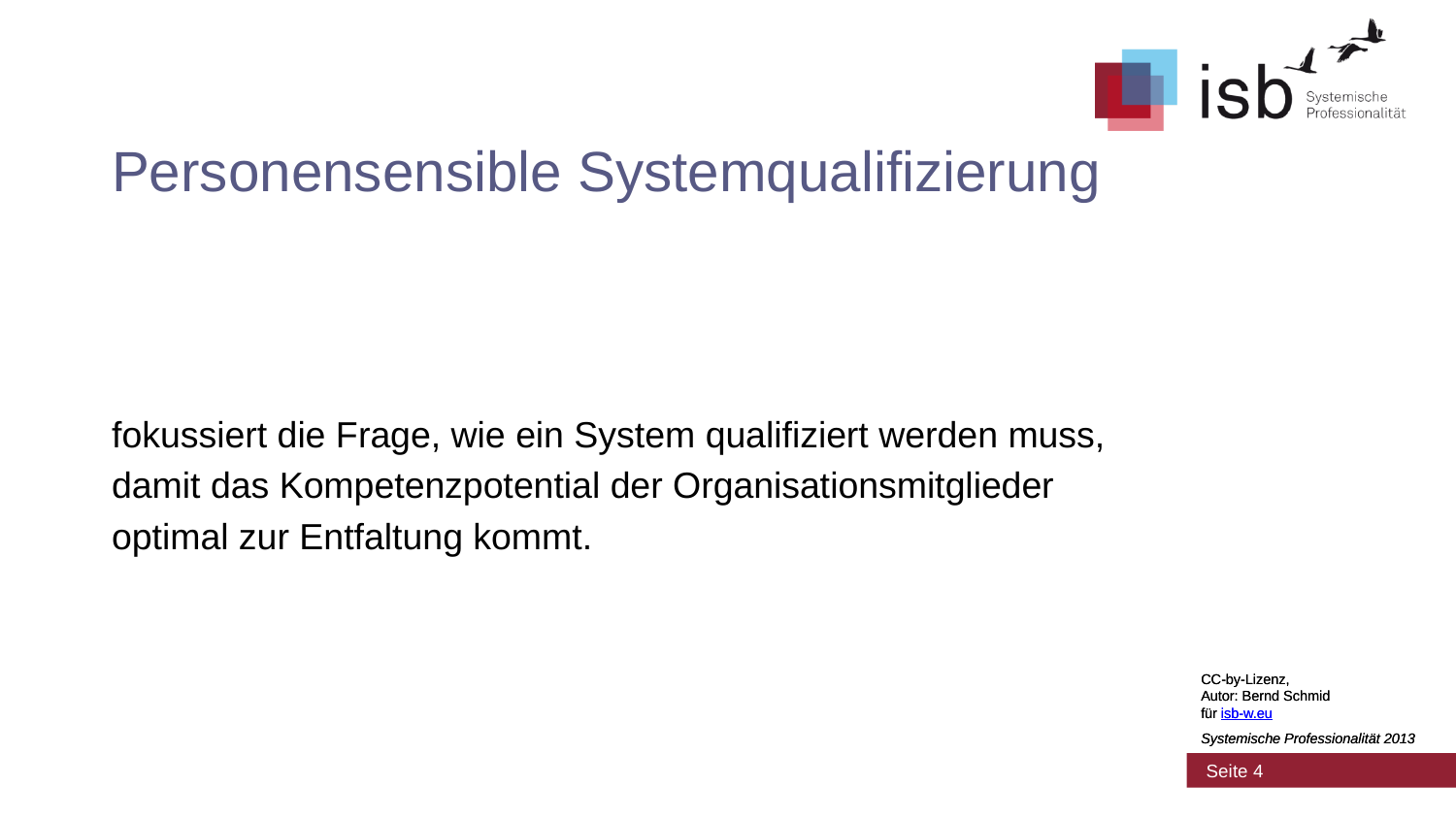

# Personensensible Systemqualifizierung
fokussiert die Frage, wie ein System qualifiziert werden muss,
damit das Kompetenzpotential der Organisationsmitglieder
optimal zur Entfaltung kommt.

CC-by-Lizenz,
Autor: Bernd Schmid
für isb-w.eu
Systemische Professionalität 2013
 Seite 4